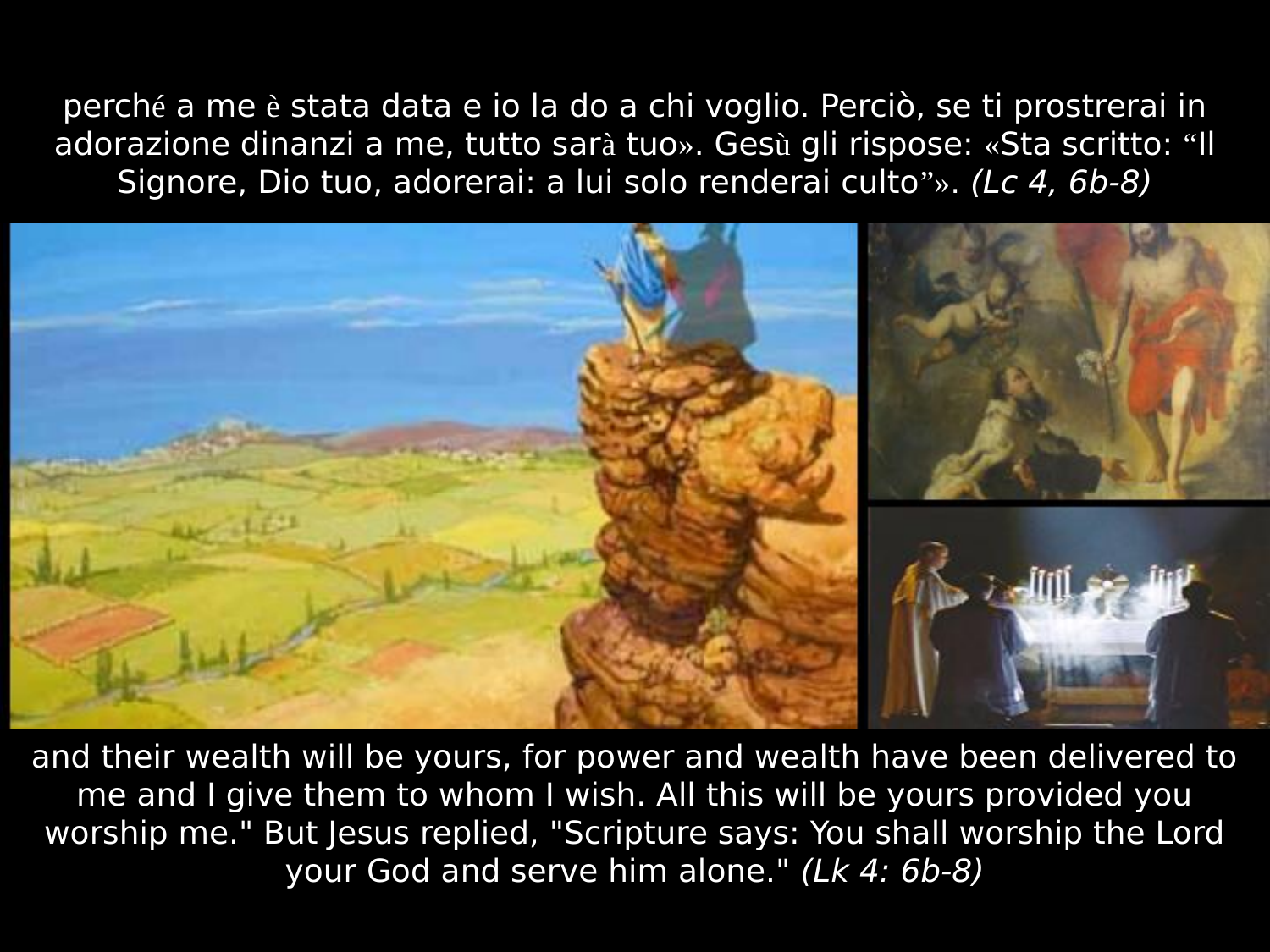

# perché a me è stata data e io la do a chi voglio. Perciò, se ti prostrerai in adorazione dinanzi a me, tutto sarà tuo». Gesù gli rispose: «Sta scritto: “Il Signore, Dio tuo, adorerai: a lui solo renderai culto”». (Lc 4, 6b-8)
and their wealth will be yours, for power and wealth have been delivered to me and I give them to whom I wish. All this will be yours provided you worship me." But Jesus replied, "Scripture says: You shall worship the Lord your God and serve him alone." (Lk 4: 6b-8)